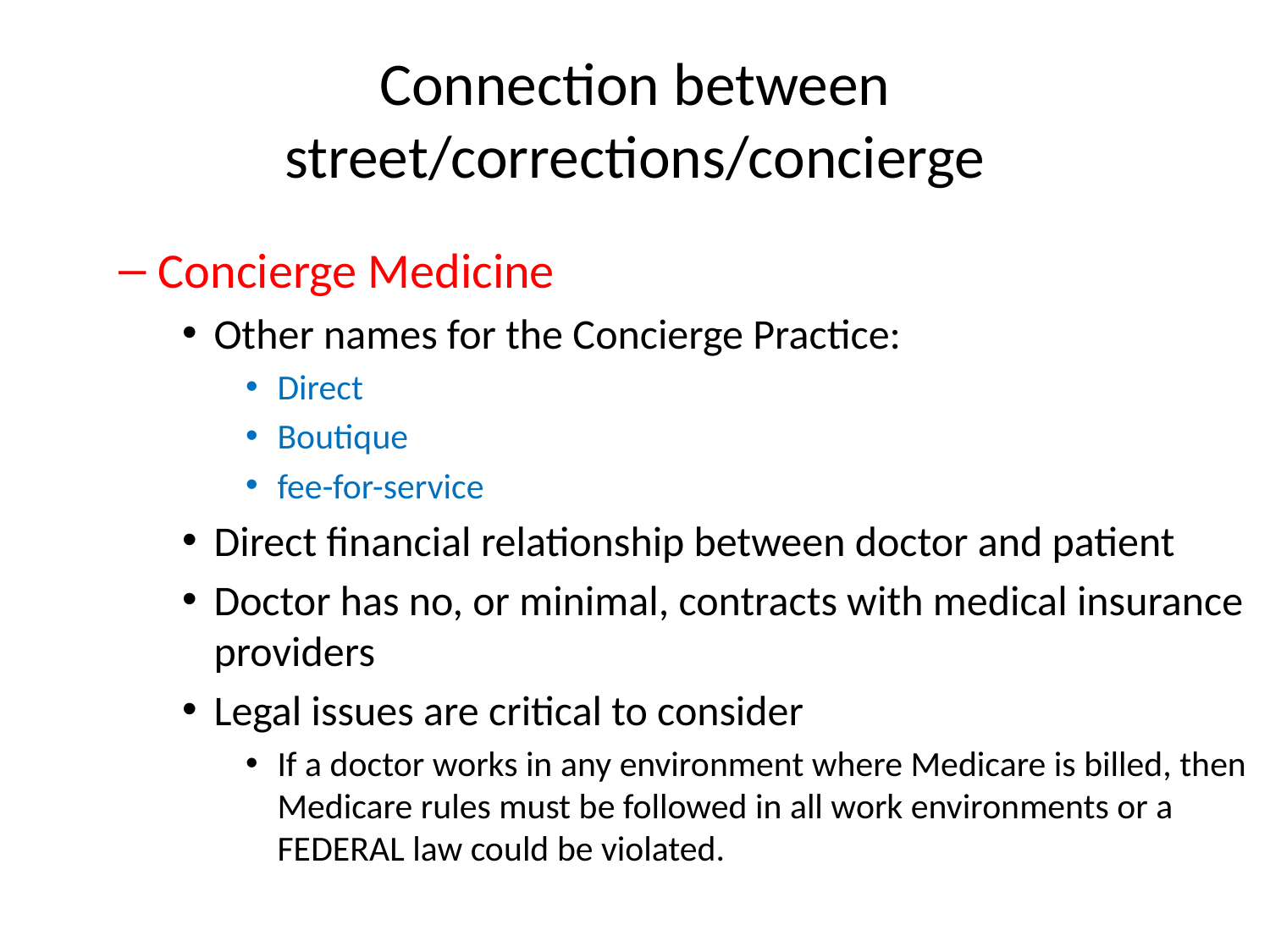

# Connection between street/corrections/concierge
Concierge Medicine
Other names for the Concierge Practice:
Direct
Boutique
fee-for-service
Direct financial relationship between doctor and patient
Doctor has no, or minimal, contracts with medical insurance providers
Legal issues are critical to consider
If a doctor works in any environment where Medicare is billed, then Medicare rules must be followed in all work environments or a FEDERAL law could be violated.